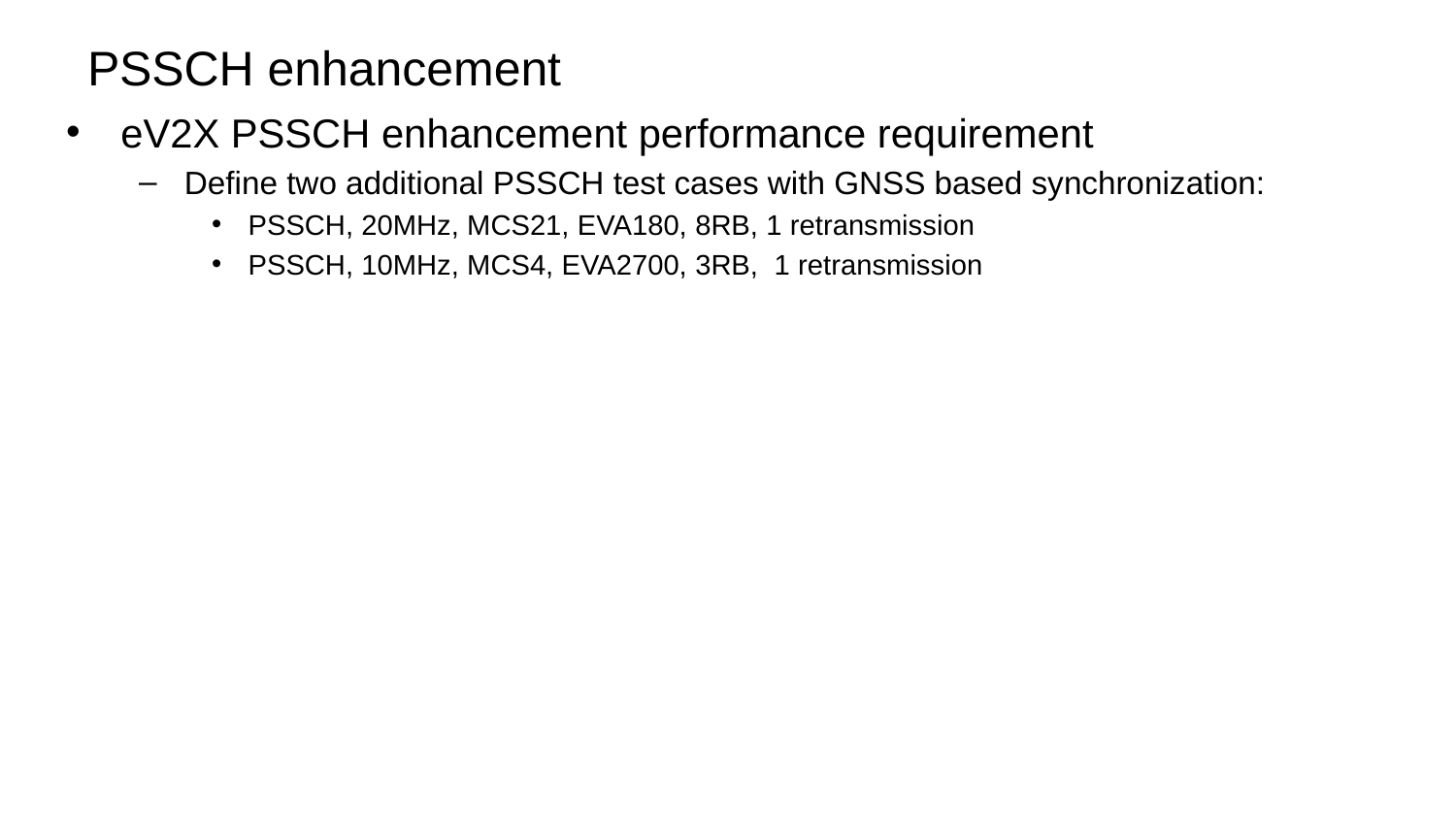

# PSSCH enhancement
eV2X PSSCH enhancement performance requirement
Define two additional PSSCH test cases with GNSS based synchronization:
PSSCH, 20MHz, MCS21, EVA180, 8RB, 1 retransmission
PSSCH, 10MHz, MCS4, EVA2700, 3RB,  1 retransmission